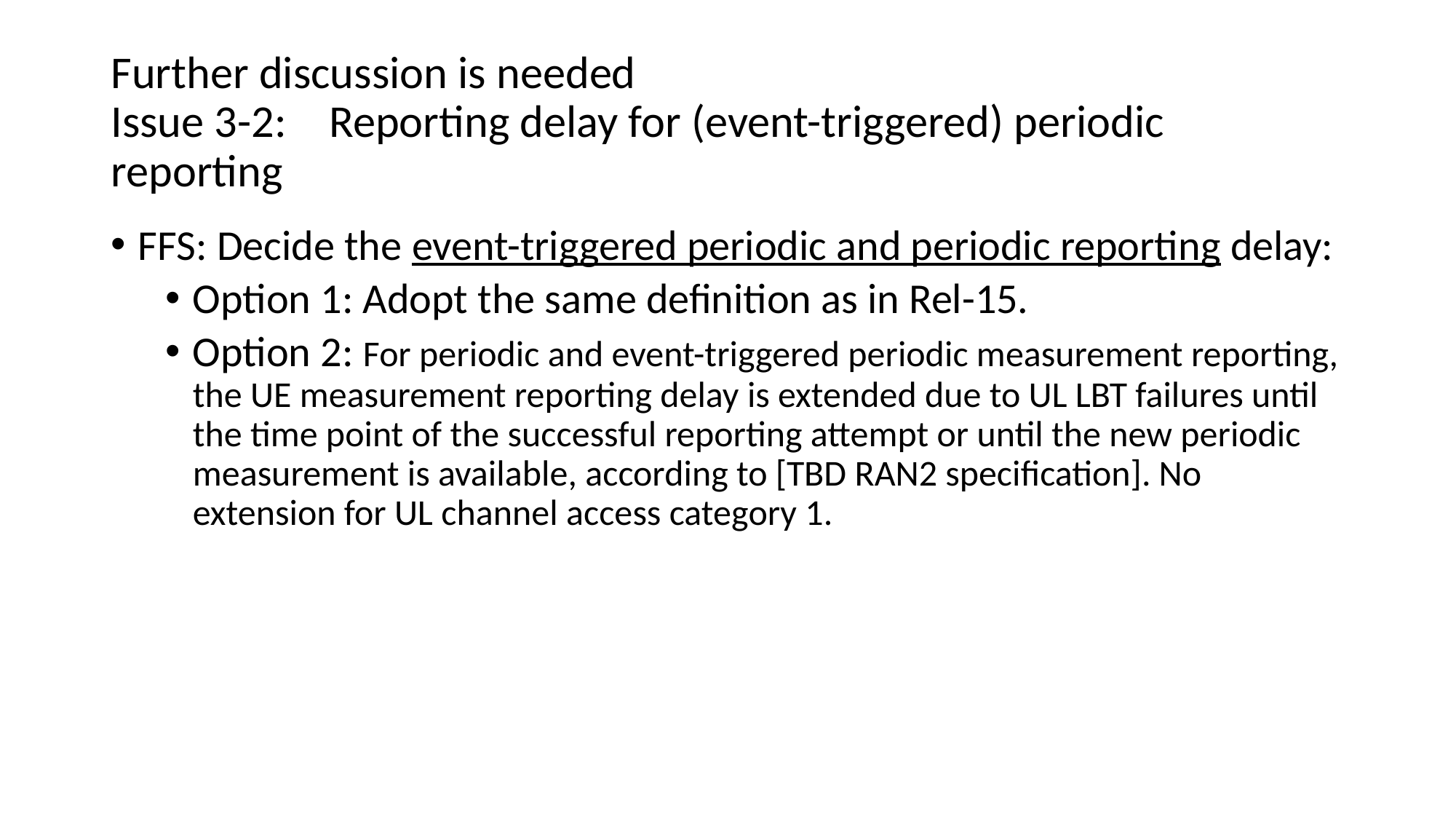

# Further discussion is needed Issue 3-2:	Reporting delay for (event-triggered) periodic reporting
FFS: Decide the event-triggered periodic and periodic reporting delay:
Option 1: Adopt the same definition as in Rel-15.
Option 2: For periodic and event-triggered periodic measurement reporting, the UE measurement reporting delay is extended due to UL LBT failures until the time point of the successful reporting attempt or until the new periodic measurement is available, according to [TBD RAN2 specification]. No extension for UL channel access category 1.